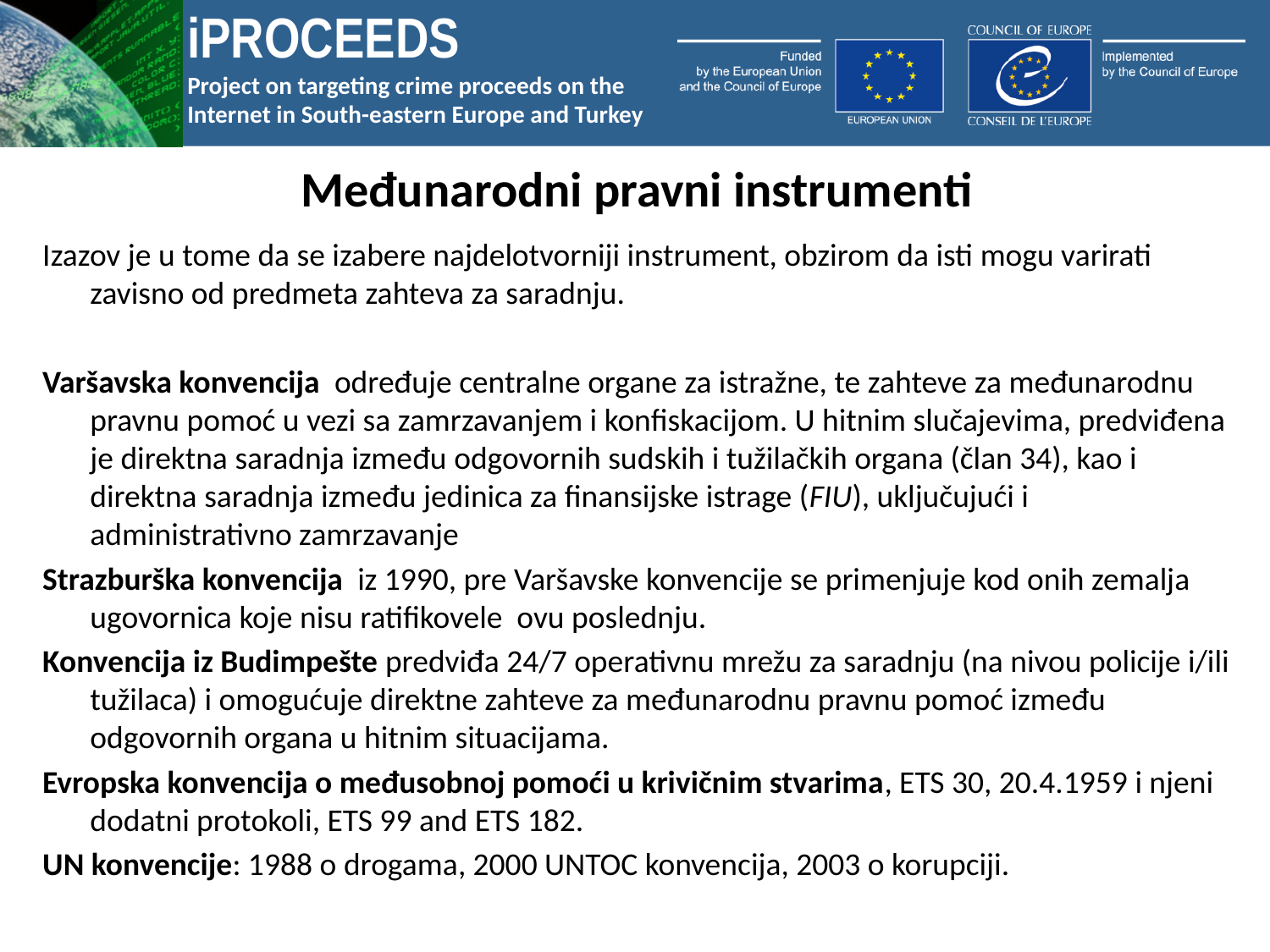

# Međunarodni pravni instrumenti
Izazov je u tome da se izabere najdelotvorniji instrument, obzirom da isti mogu varirati zavisno od predmeta zahteva za saradnju.

Varšavska konvencija  određuje centralne organe za istražne, te zahteve za međunarodnu pravnu pomoć u vezi sa zamrzavanjem i konfiskacijom. U hitnim slučajevima, predviđena je direktna saradnja između odgovornih sudskih i tužilačkih organa (član 34), kao i direktna saradnja između jedinica za finansijske istrage (FIU), uključujući i administrativno zamrzavanje
Strazburška konvencija  iz 1990, pre Varšavske konvencije se primenjuje kod onih zemalja ugovornica koje nisu ratifikovele  ovu poslednju.
Konvencija iz Budimpešte predviđa 24/7 operativnu mrežu za saradnju (na nivou policije i/ili tužilaca) i omogućuje direktne zahteve za međunarodnu pravnu pomoć između odgovornih organa u hitnim situacijama.
Evropska konvencija o međusobnoj pomoći u krivičnim stvarima, ETS 30, 20.4.1959 i njeni dodatni protokoli, ETS 99 and ETS 182.
UN konvencije: 1988 o drogama, 2000 UNTOC konvencija, 2003 o korupciji.